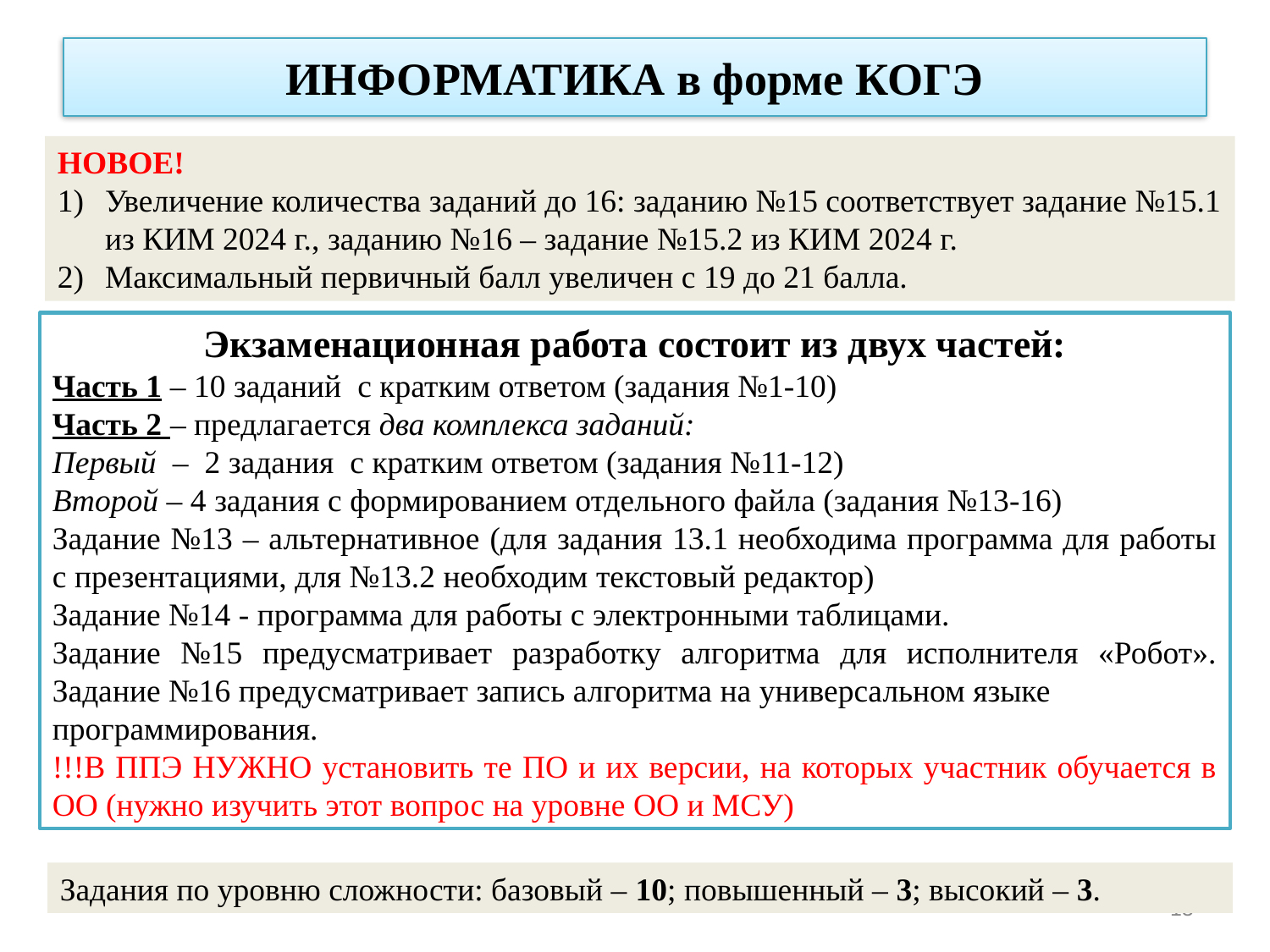

ИНФОРМАТИКА в форме КОГЭ
НОВОЕ!
Увеличение количества заданий до 16: заданию №15 соответствует задание №15.1 из КИМ 2024 г., заданию №16 – задание №15.2 из КИМ 2024 г.
Максимальный первичный балл увеличен с 19 до 21 балла.
Экзаменационная работа состоит из двух частей:
Часть 1 – 10 заданий  с кратким ответом (задания №1-10)
Часть 2 – предлагается два комплекса заданий:
Первый  –  2 задания  с кратким ответом (задания №11-12)
Второй – 4 задания с формированием отдельного файла (задания №13-16)
Задание №13 – альтернативное (для задания 13.1 необходима программа для работы с презентациями, для №13.2 необходим текстовый редактор)
Задание №14 - программа для работы с электронными таблицами.
Задание №15 предусматривает разработку алгоритма для исполнителя «Робот». Задание №16 предусматривает запись алгоритма на универсальном языке
программирования.
!!!В ППЭ НУЖНО установить те ПО и их версии, на которых участник обучается в ОО (нужно изучить этот вопрос на уровне ОО и МСУ)
Задания по уровню сложности: базовый – 10; повышенный – 3; высокий – 3.
13